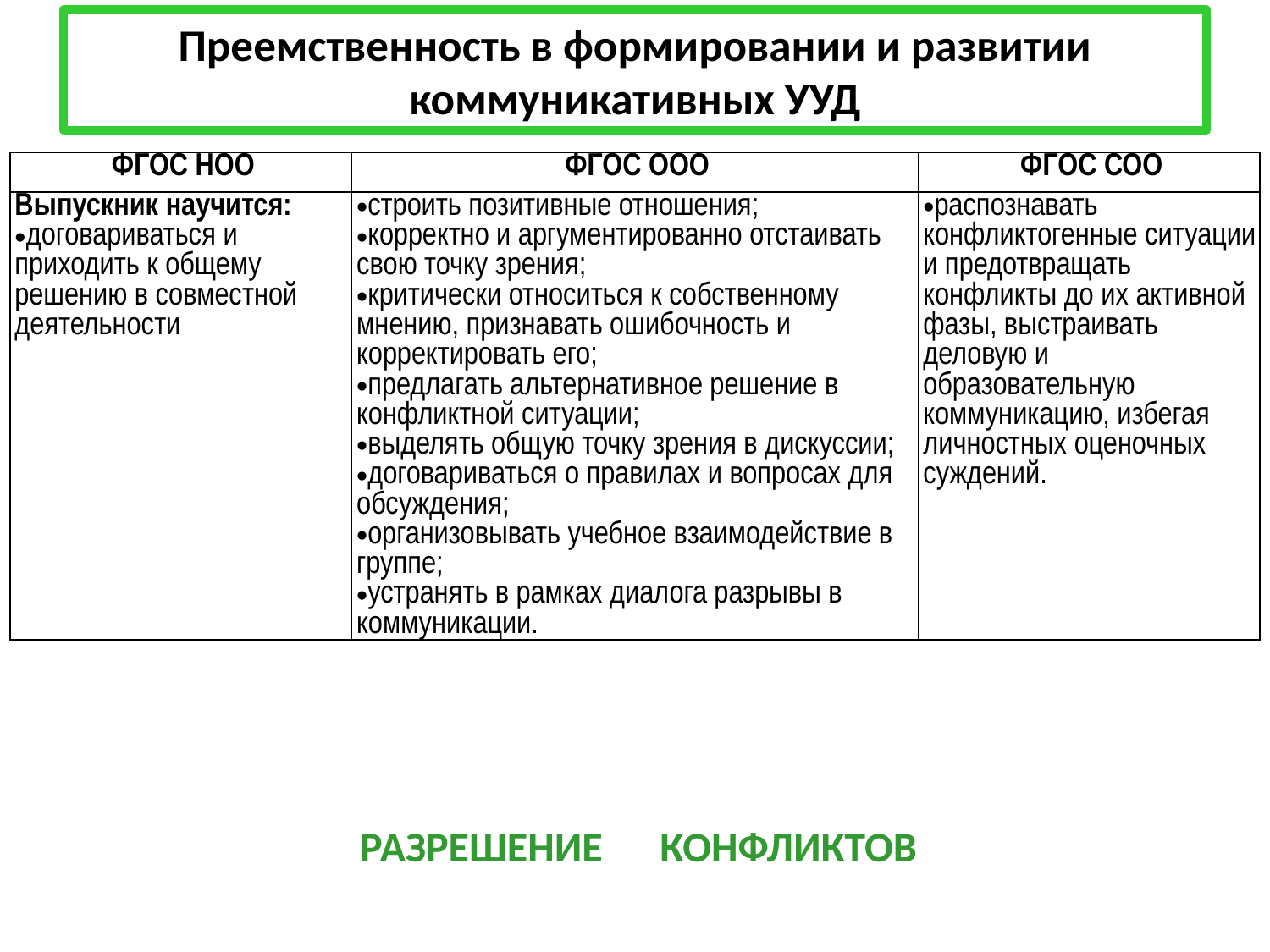

# Преемственность в формировании и развитии коммуникативных УУД
| ФГОС НОО | ФГОС ООО | ФГОС СОО |
| --- | --- | --- |
| Выпускник научится: договариваться и приходить к общему решению в совместной деятельности | строить позитивные отношения; корректно и аргументированно отстаивать свою точку зрения; критически относиться к собственному мнению, признавать ошибочность и корректировать его; предлагать альтернативное решение в конфликтной ситуации; выделять общую точку зрения в дискуссии; договариваться о правилах и вопросах для обсуждения; организовывать учебное взаимодействие в группе; устранять в рамках диалога разрывы в коммуникации. | распознавать конфликтогенные ситуации и предотвращать конфликты до их активной фазы, выстраивать деловую и образовательную коммуникацию, избегая личностных оценочных суждений. |
РАЗРЕШЕНИЕ      КОНФЛИКТОВ